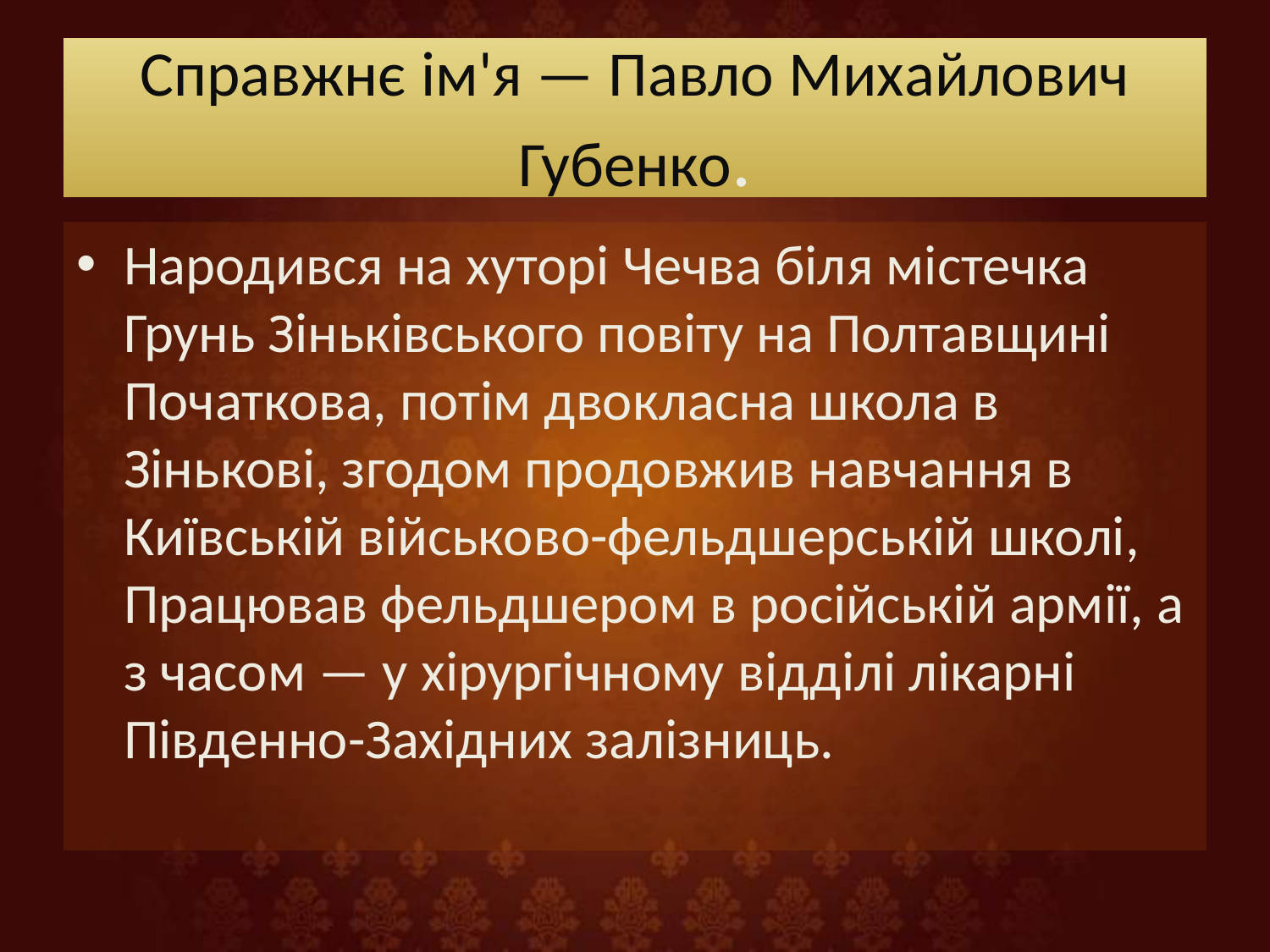

# Справжнє ім'я — Павло Михайлович Губенко.
Народився на хуторі Чечва біля містечка Грунь Зіньківського повіту на Полтавщині Початкова, потім двокласна школа в Зінькові, згодом продовжив навчання в Київській військово-фельдшерській школі,  Працював фельдшером в російській армії, а з часом — у хірургічному відділі лікарні Південно-Західних залізниць.